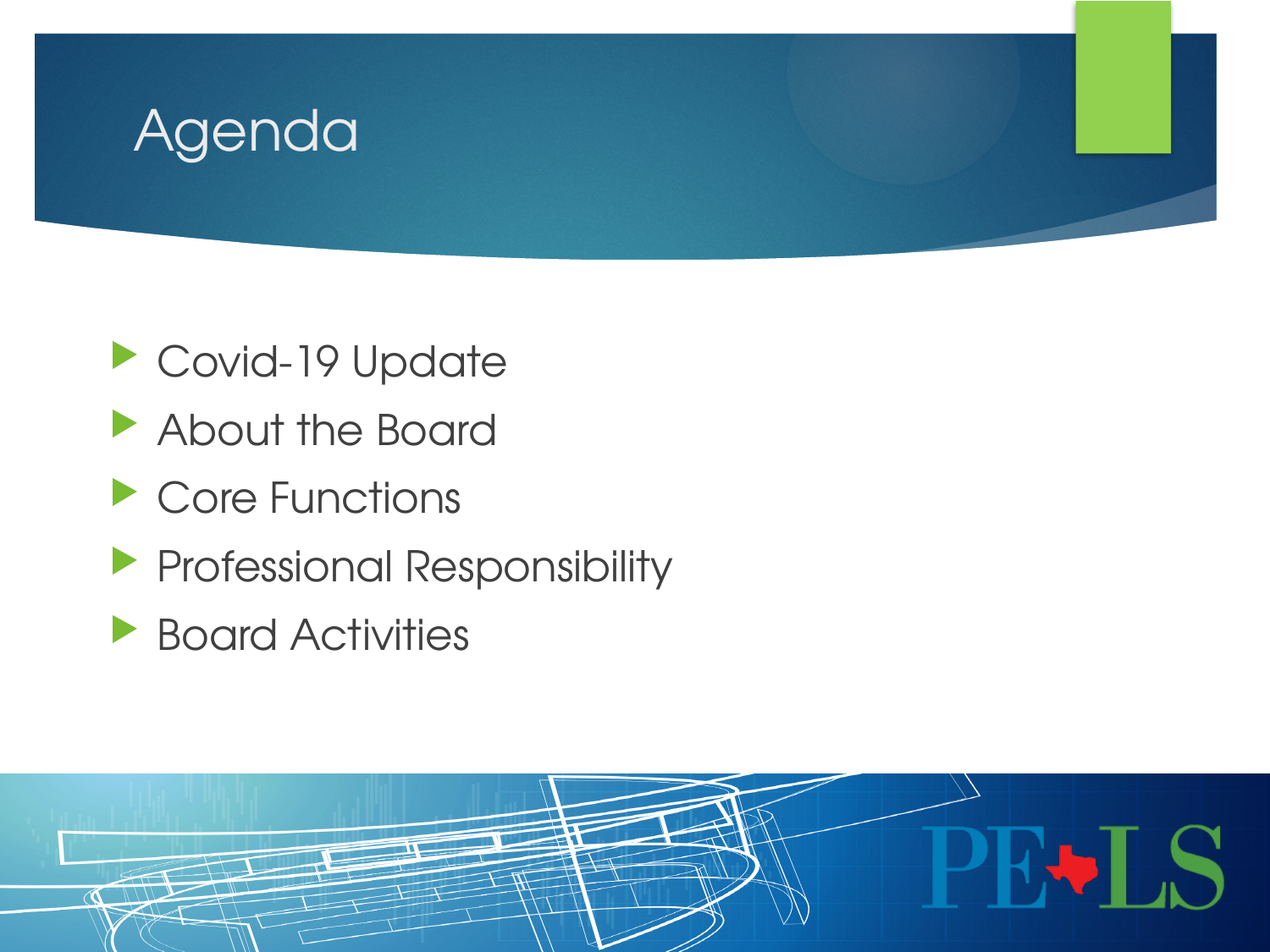

# Agenda

Covid-19 Update
About the Board
Core Functions
Professional Responsibility
Board Activities